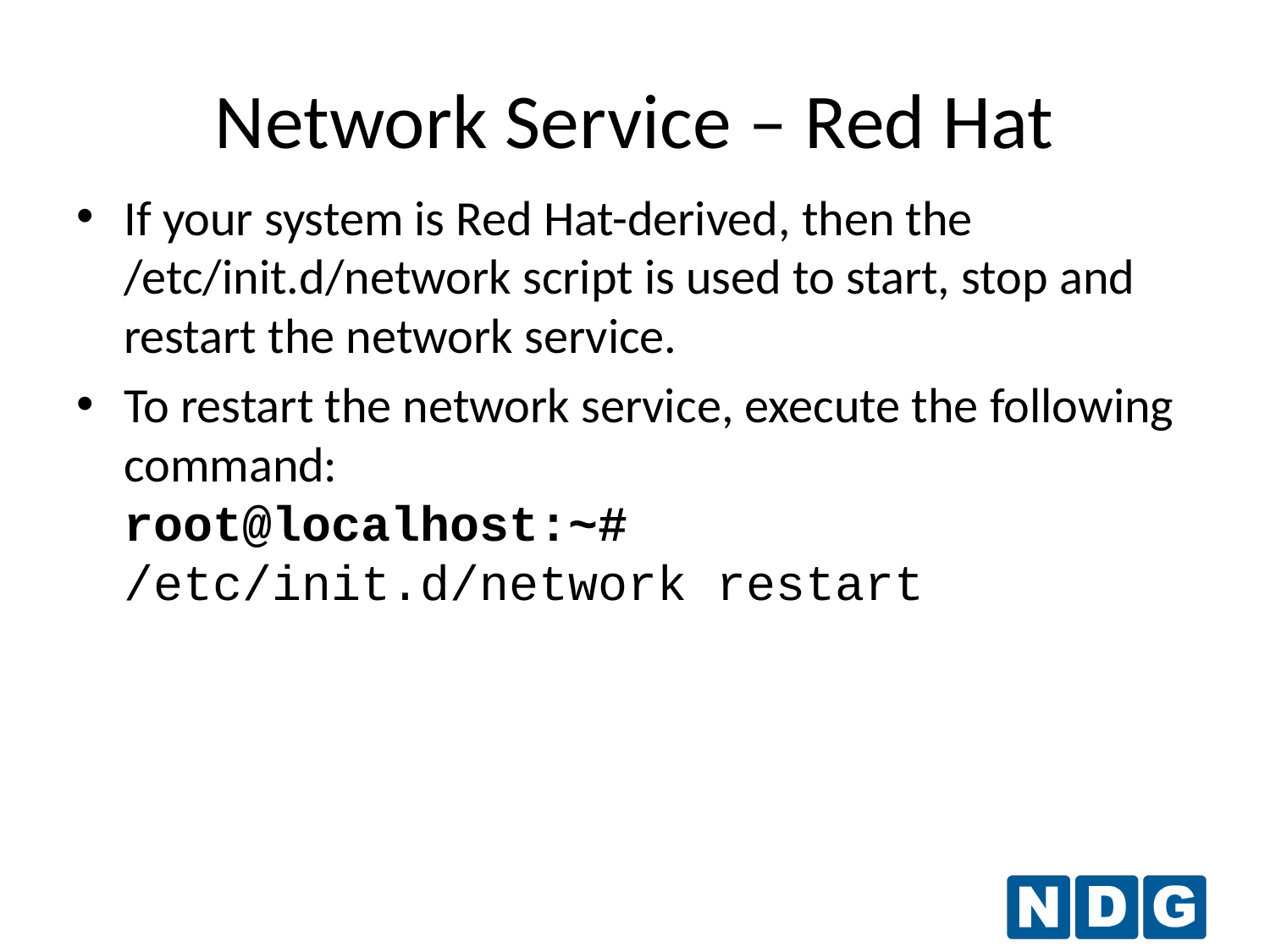

# Network Service – Red Hat
If your system is Red Hat-derived, then the /etc/init.d/network script is used to start, stop and restart the network service.
To restart the network service, execute the following command:
root@localhost:~# /etc/init.d/network restart